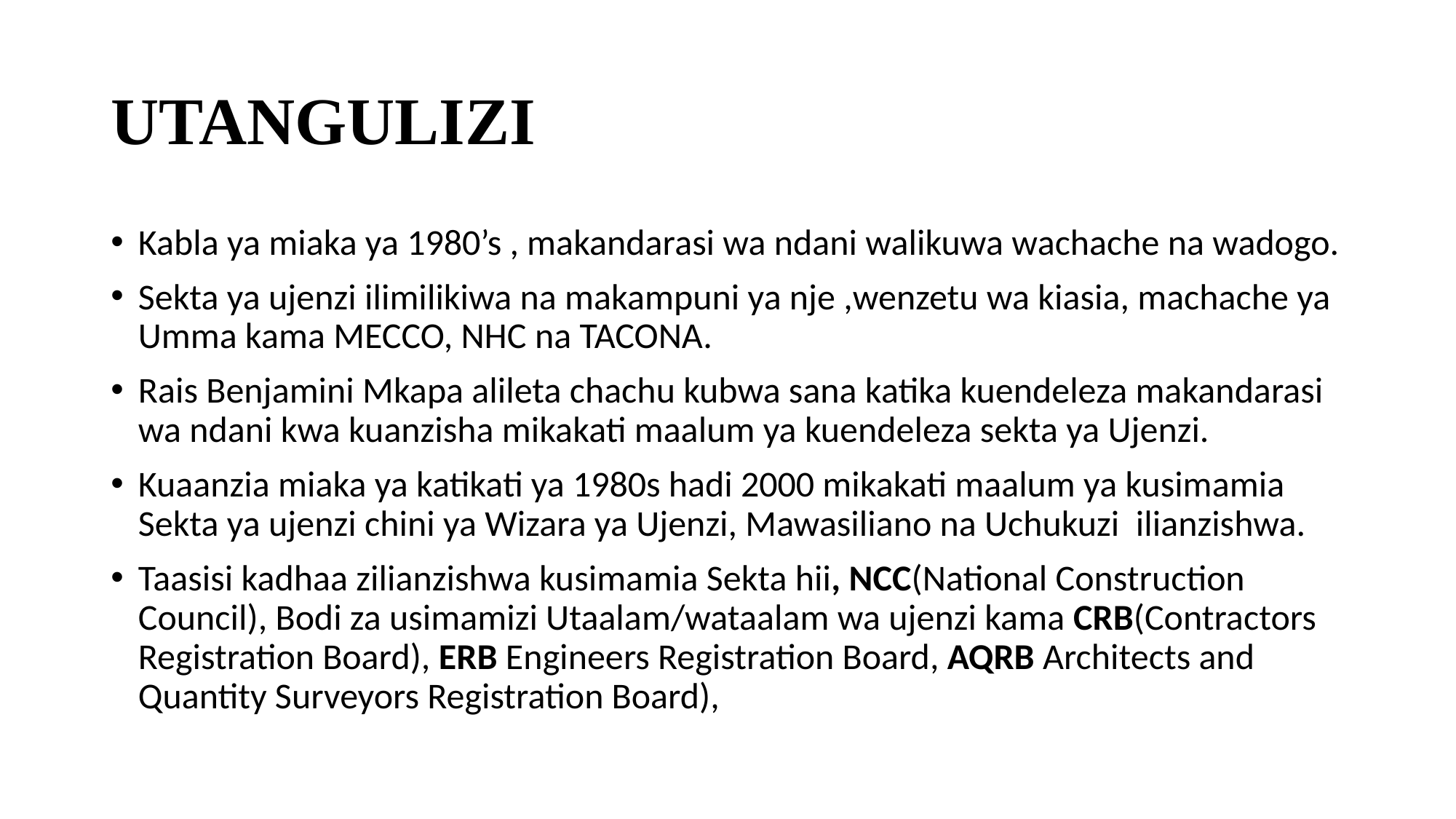

# UTANGULIZI
Kabla ya miaka ya 1980’s , makandarasi wa ndani walikuwa wachache na wadogo.
Sekta ya ujenzi ilimilikiwa na makampuni ya nje ,wenzetu wa kiasia, machache ya  Umma kama MECCO, NHC na TACONA.
Rais Benjamini Mkapa alileta chachu kubwa sana katika kuendeleza makandarasi wa ndani kwa kuanzisha mikakati maalum ya kuendeleza sekta ya Ujenzi.
Kuaanzia miaka ya katikati ya 1980s hadi 2000 mikakati maalum ya kusimamia Sekta ya ujenzi chini ya Wizara ya Ujenzi, Mawasiliano na Uchukuzi  ilianzishwa.
Taasisi kadhaa zilianzishwa kusimamia Sekta hii, NCC(National Construction Council), Bodi za usimamizi Utaalam/wataalam wa ujenzi kama CRB(Contractors Registration Board), ERB Engineers Registration Board, AQRB Architects and Quantity Surveyors Registration Board),